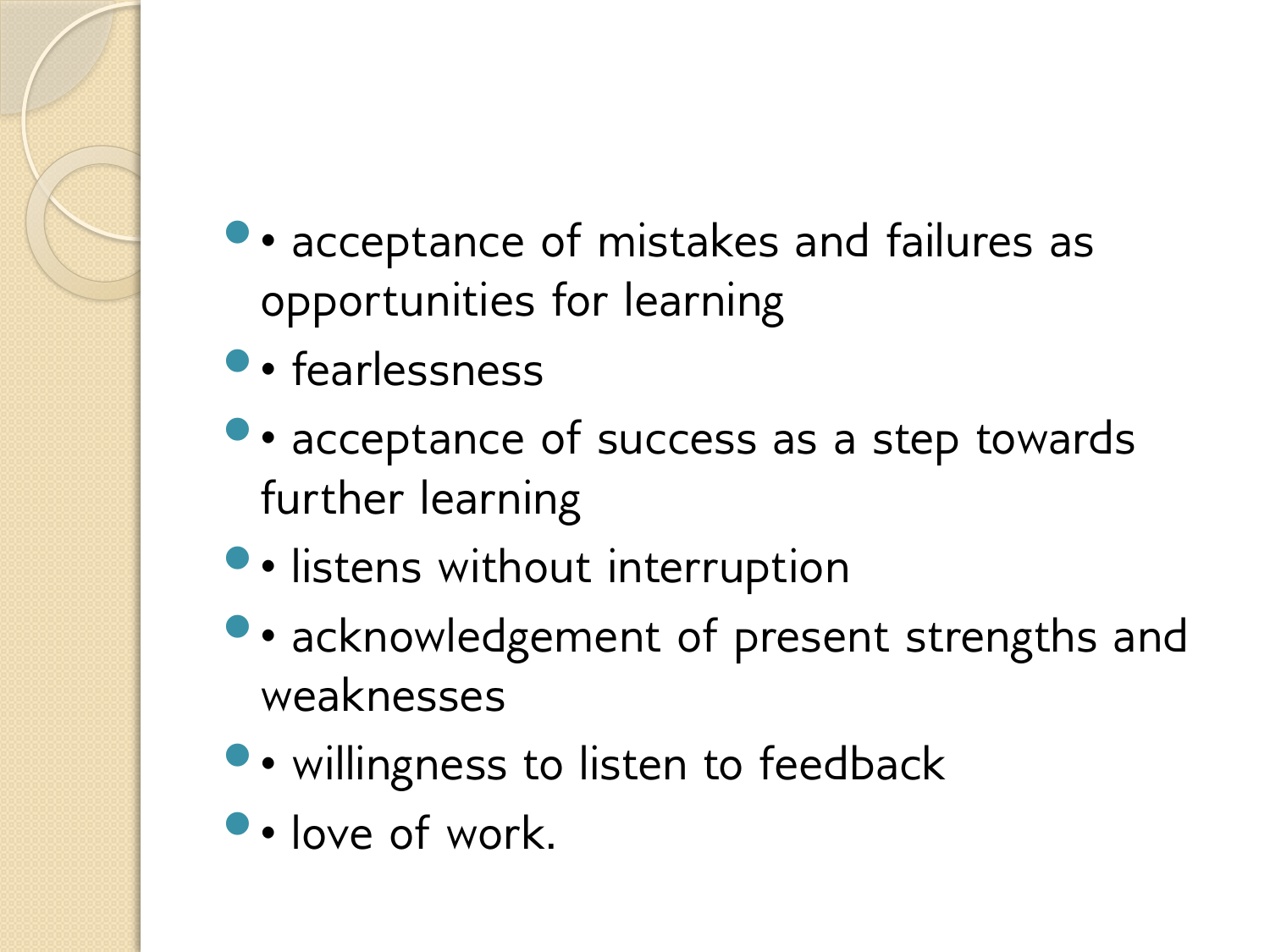

#
• acceptance of mistakes and failures as opportunities for learning
• fearlessness
• acceptance of success as a step towards further learning
• listens without interruption
• acknowledgement of present strengths and weaknesses
• willingness to listen to feedback
• love of work.